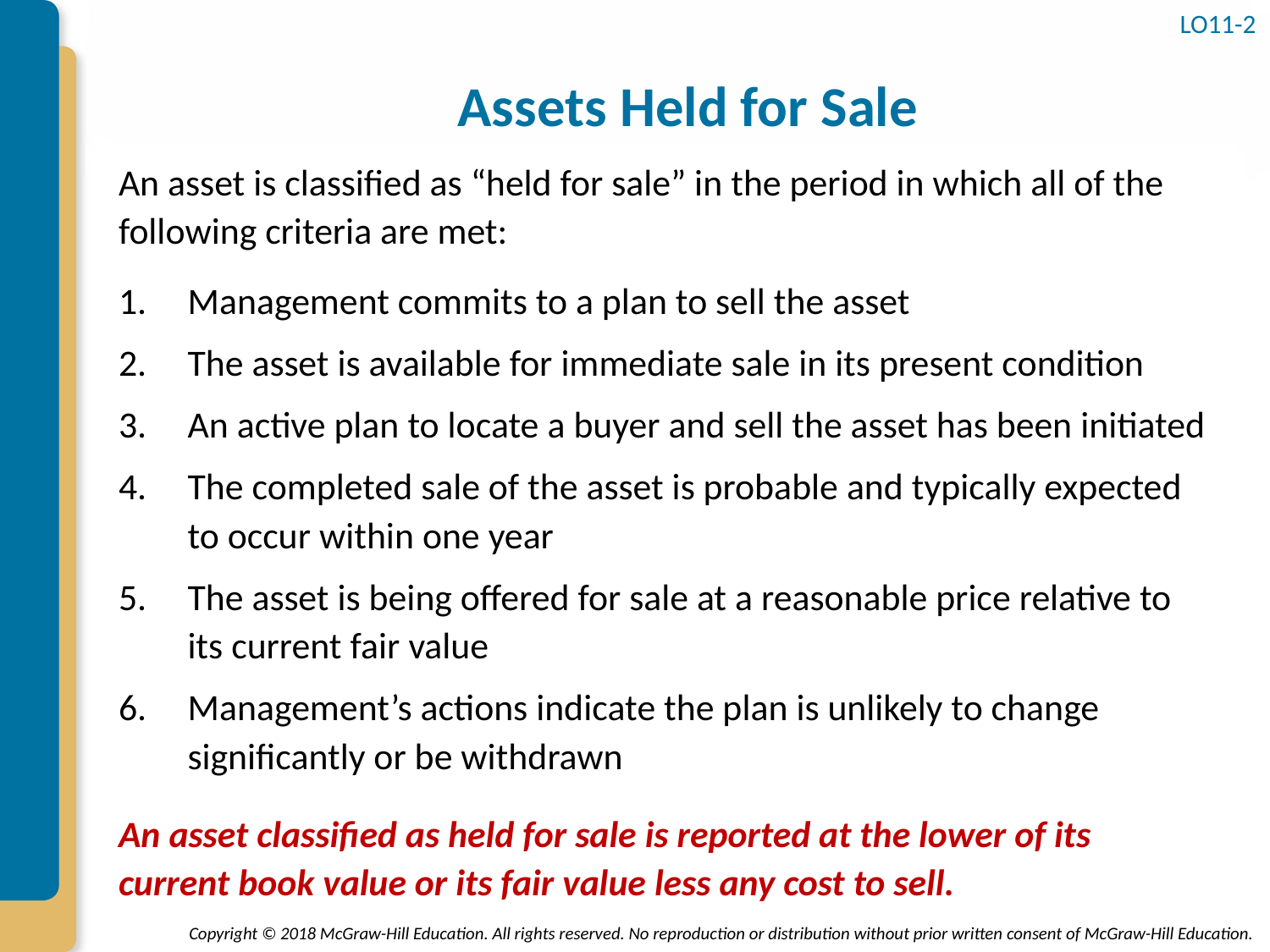

# Assets Held for Sale
LO11-2
An asset is classified as “held for sale” in the period in which all of the following criteria are met:
Management commits to a plan to sell the asset
The asset is available for immediate sale in its present condition
An active plan to locate a buyer and sell the asset has been initiated
The completed sale of the asset is probable and typically expected to occur within one year
The asset is being offered for sale at a reasonable price relative to its current fair value
Management’s actions indicate the plan is unlikely to change significantly or be withdrawn
An asset classified as held for sale is reported at the lower of its current book value or its fair value less any cost to sell.